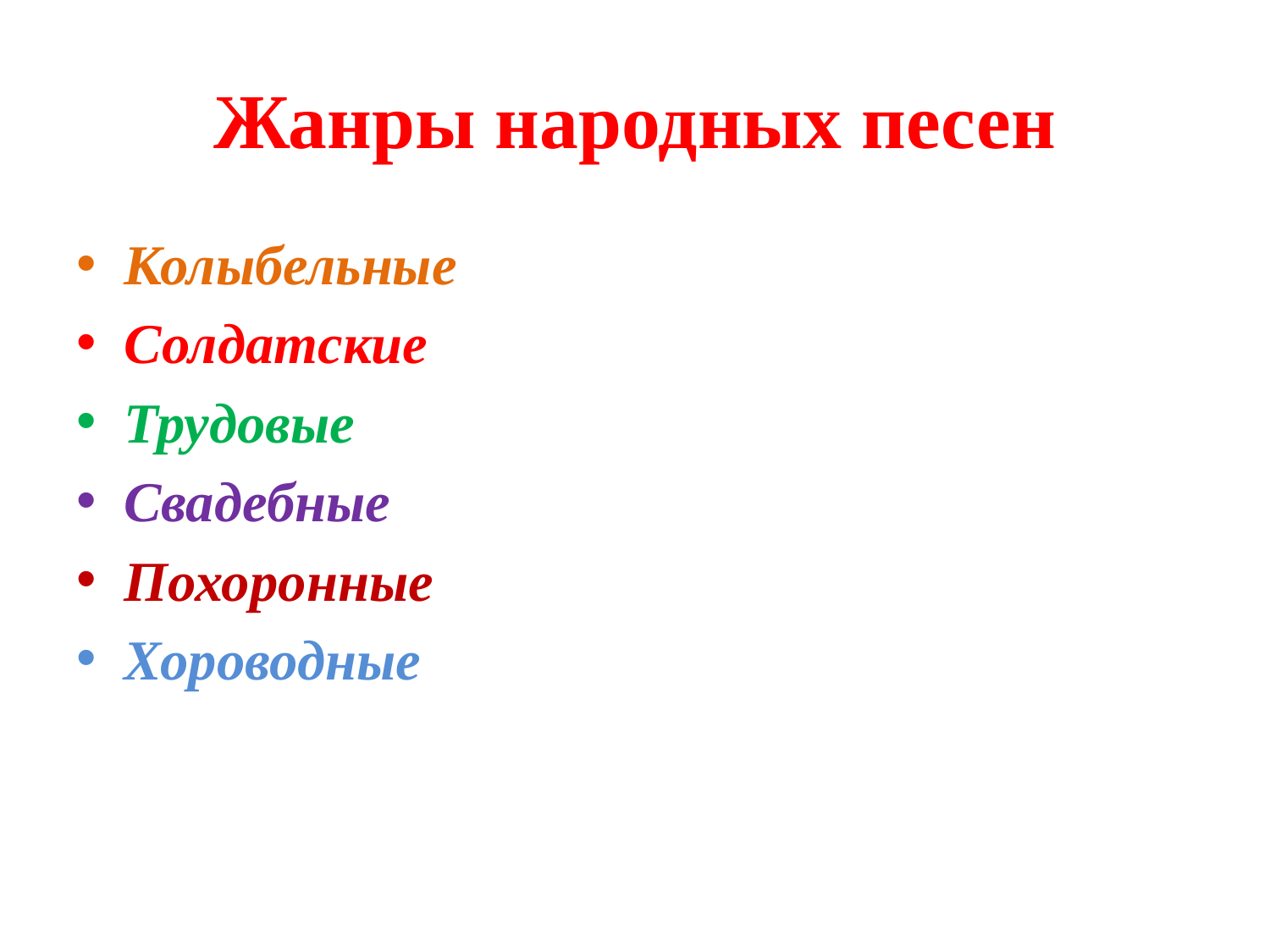

# Жанры народных песен
Колыбельные
Солдатские
Трудовые
Свадебные
Похоронные
Хороводные